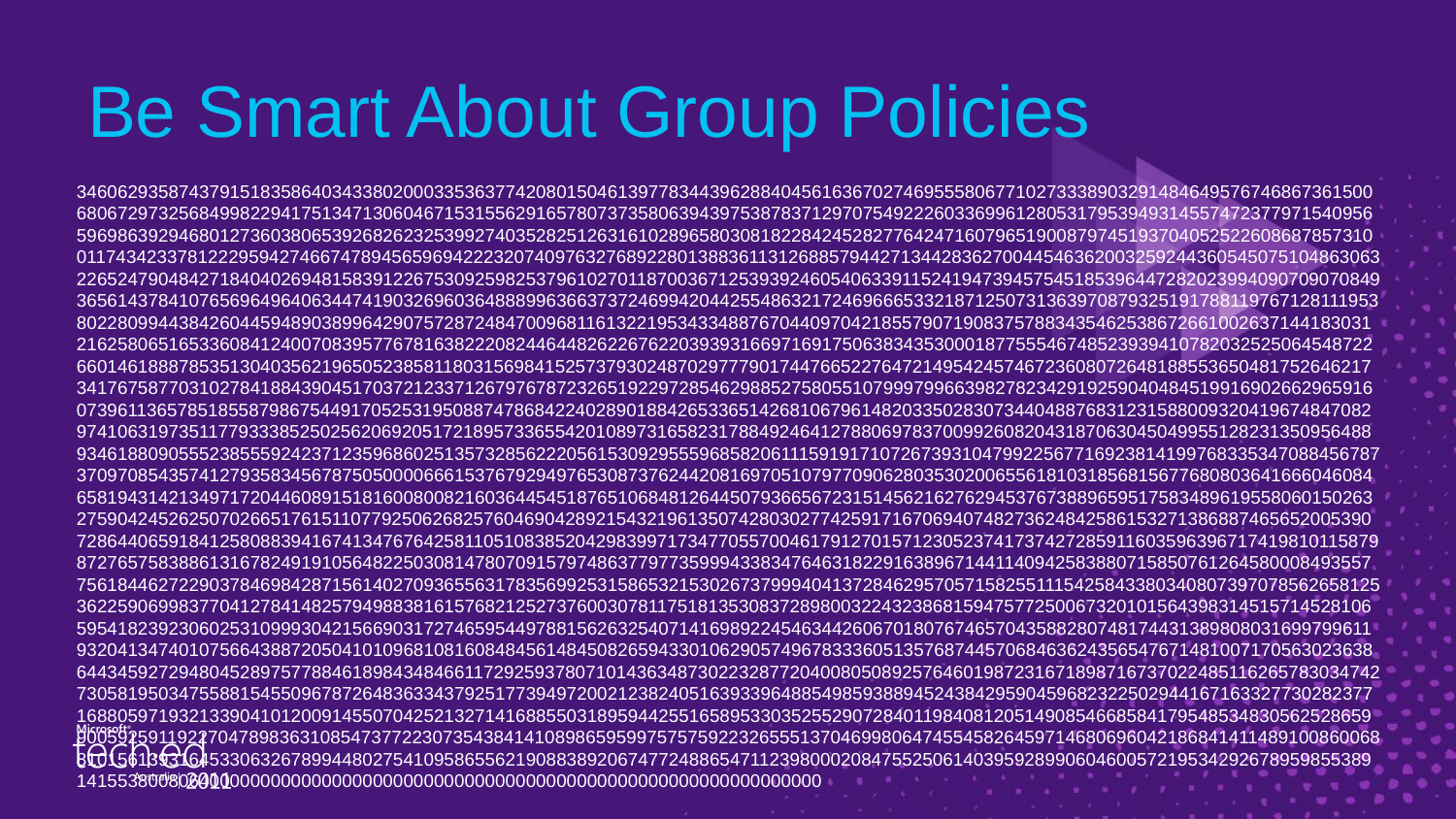

# Be Smart About Group Policies
346062935874379151835864034338020003353637742080150461397783443962884045616367027469555806771027333890329148464957674686736150068067297325684998229417513471306046715315562916578073735806394397538783712970754922260336996128053179539493145574723779715409565969863929468012736038065392682623253992740352825126316102896580308182284245282776424716079651900879745193704052522608687857310011743423378122295942746674789456596942223207409763276892280138836113126885794427134428362700445463620032592443605450751048630632265247904842718404026948158391226753092598253796102701187003671253939246054063391152419473945754518539644728202399409070907084936561437841076569649640634474190326960364888996366373724699420442554863217246966653321871250731363970879325191788119767128111953802280994438426044594890389964290757287248470096811613221953433488767044097042185579071908375788343546253867266100263714418303121625806516533608412400708395776781638222082446448262267622039393166971691750638343530001877555467485239394107820325250645487226601461888785351304035621965052385811803156984152573793024870297779017447665227647214954245746723608072648188553650481752646217341767587703102784188439045170372123371267976787232651922972854629885275805510799979966398278234291925904048451991690266296591607396113657851855879867544917052531950887478684224028901884265336514268106796148203350283073440488768312315880093204196748470829741063197351177933385250256206920517218957336554201089731658231788492464127880697837009926082043187063045049955128231350956488934618809055523855592423712359686025135732856222056153092955596858206111591917107267393104799225677169238141997683353470884567873709708543574127935834567875050000666153767929497653087376244208169705107977090628035302006556181031856815677680803641666046084658194314213497172044608915181600800821603644545187651068481264450793665672315145621627629453767388965951758348961955806015026327590424526250702665176151107792506268257604690428921543219613507428030277425917167069407482736248425861532713868874656520053907286440659184125808839416741347676425811051083852042983997173477055700461791270157123052374173742728591160359639671741981011587987276575838861316782491910564822503081478070915797486377977359994338347646318229163896714411409425838807158507612645800084935577561844627229037846984287156140270936556317835699253158653215302673799940413728462957057158255111542584338034080739707856265812536225906998377041278414825794988381615768212527376003078117518135308372898003224323868159475772500673201015643983145157145281065954182392306025310999304215669031727465954497881562632540714169892245463442606701807674657043588280748174431389808031699799611932041347401075664388720504101096810816084845614845082659433010629057496783336051357687445706846362435654767148100717056302363864434592729480452897577884618984348466117292593780710143634873022328772040080508925764601987231671898716737022485116265783034742730581950347558815455096787264836334379251773949720021238240516393396488549859388945243842959045968232250294416716332773028237716880597193213390410120091455070425213271416885503189594425516589533035255290728401198408120514908546685841795485348305625286599005925911922704789836310854737722307354384141089865959975757592232655513704699806474554582645971468069604218684141148910086006881015613931645330632678994480275410958655621908838920674772488654711239800020847552506140395928990604600572195342926789598553891415538008064000000000000000000000000000000000000000000000000000000000000